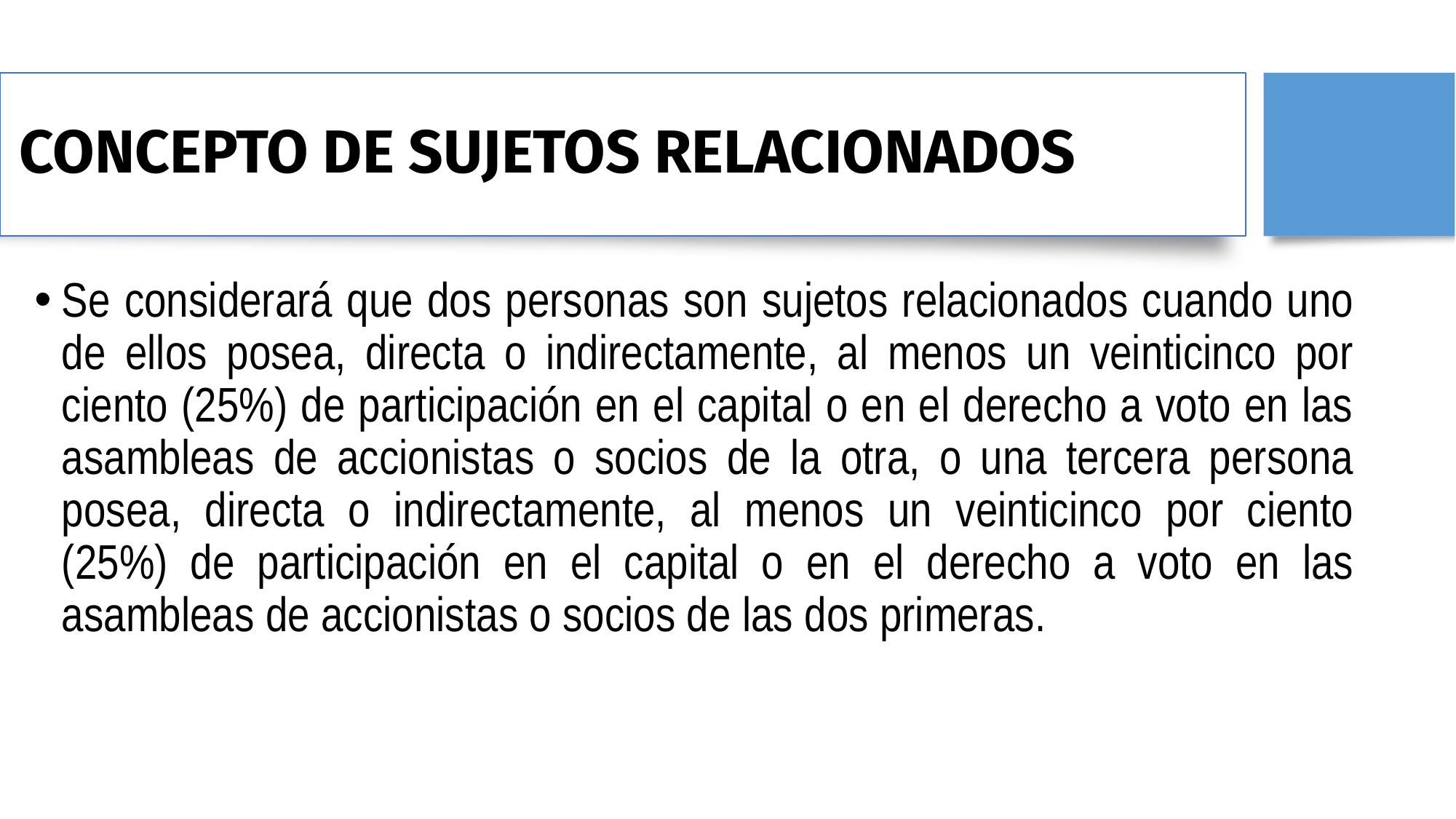

# CONCEPTO DE SUJETOS RELACIONADOS
Se considerará que dos personas son sujetos relacionados cuando uno de ellos posea, directa o indirectamente, al menos un veinticinco por ciento (25%) de participación en el capital o en el derecho a voto en las asambleas de accionistas o socios de la otra, o una tercera persona posea, directa o indirectamente, al menos un veinticinco por ciento (25%) de participación en el capital o en el derecho a voto en las asambleas de accionistas o socios de las dos primeras.